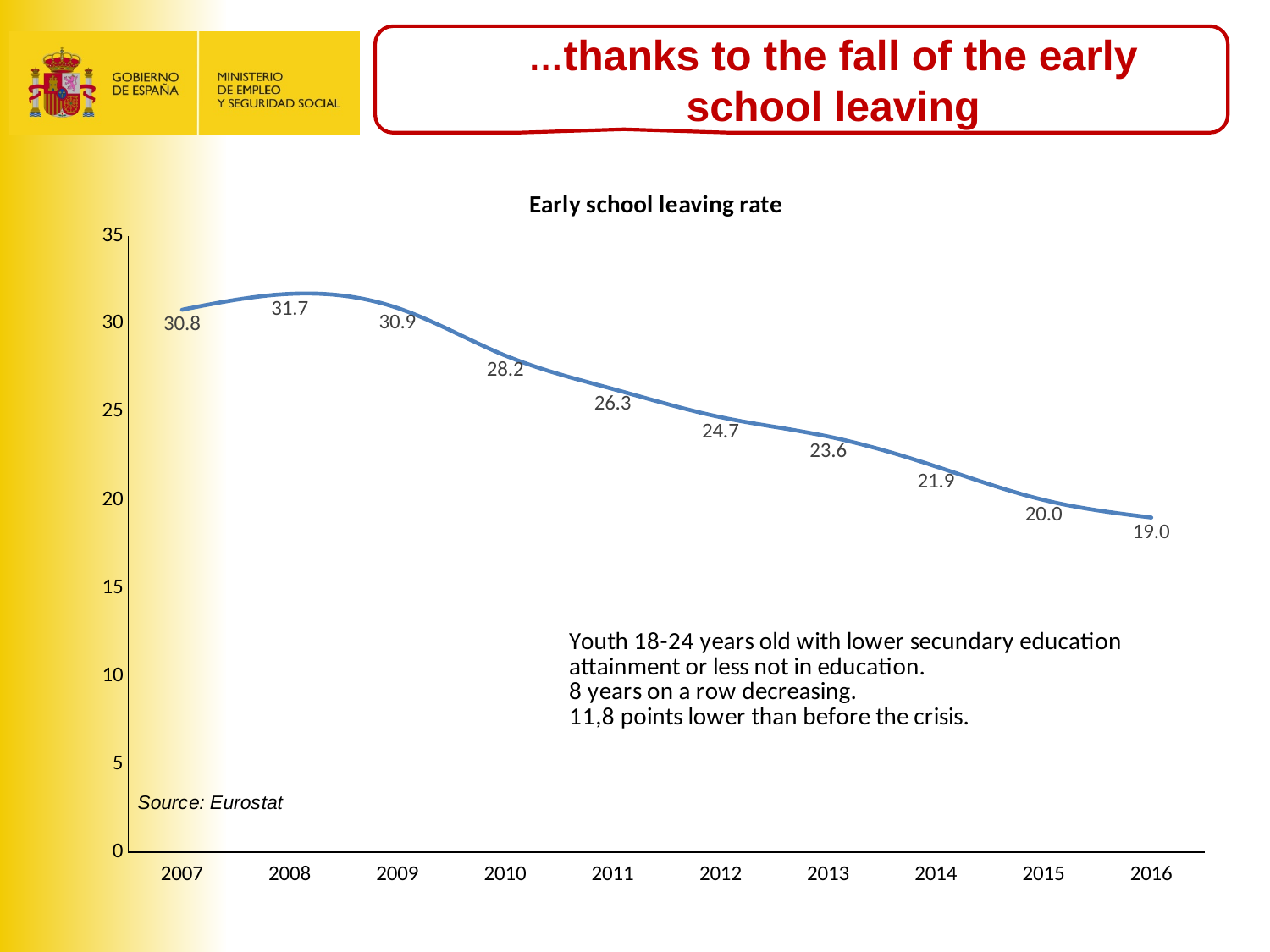

…thanks to the fall of the early school leaving

### Chart: Early school leaving rate

| Category | Early school leaving rate 18-24* (%).  |
|---|---|
| 2007 | 30.8 |
| 2008 | 31.7 |
| 2009 | 30.9 |
| 2010 | 28.2 |
| 2011 | 26.3 |
| 2012 | 24.7 |
| 2013 | 23.6 |
| 2014 | 21.9 |
| 2015 | 20.0 |
| 2016 | 19.0 |